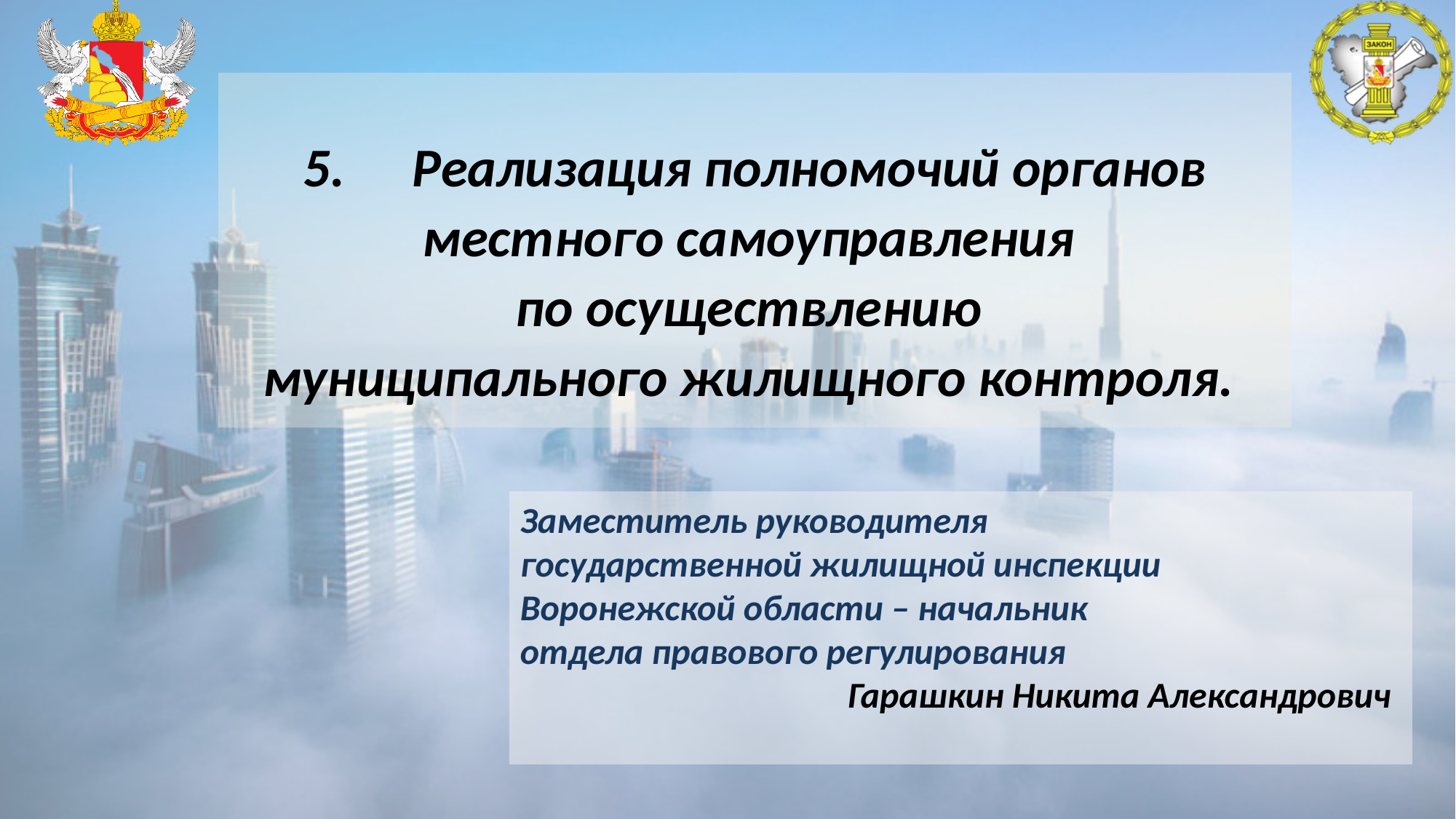

# 5.	Реализация полномочий органов местного самоуправления по осуществлению муниципального жилищного контроля.
Заместитель руководителя
государственной жилищной инспекции
Воронежской области – начальник
отдела правового регулирования
			Гарашкин Никита Александрович